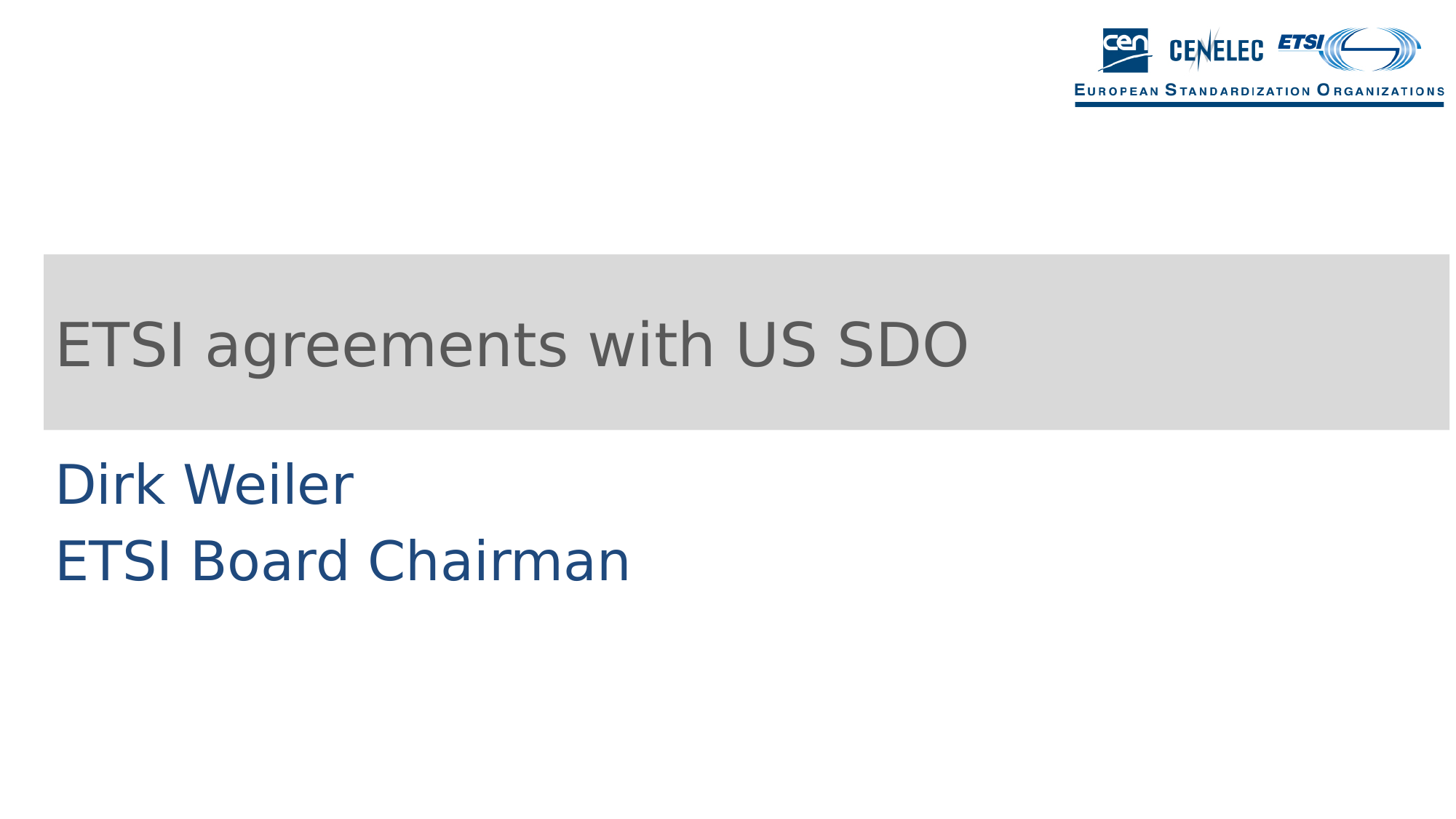

# ETSI agreements with US SDO
Dirk Weiler
ETSI Board Chairman